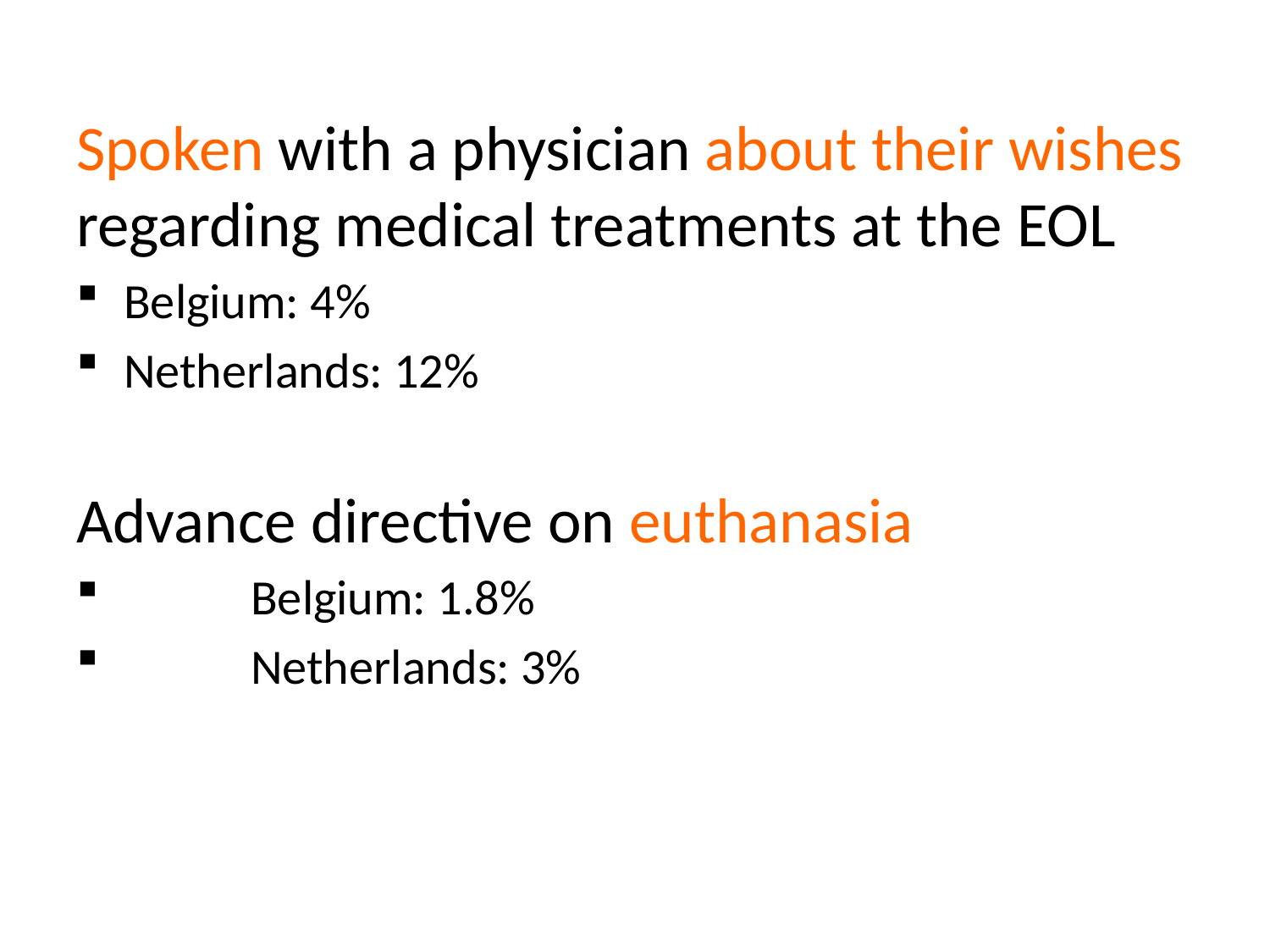

Spoken with a physician about their wishes regarding medical treatments at the EOL
Belgium: 4%
Netherlands: 12%

Advance directive on euthanasia
	Belgium: 1.8%
	Netherlands: 3%